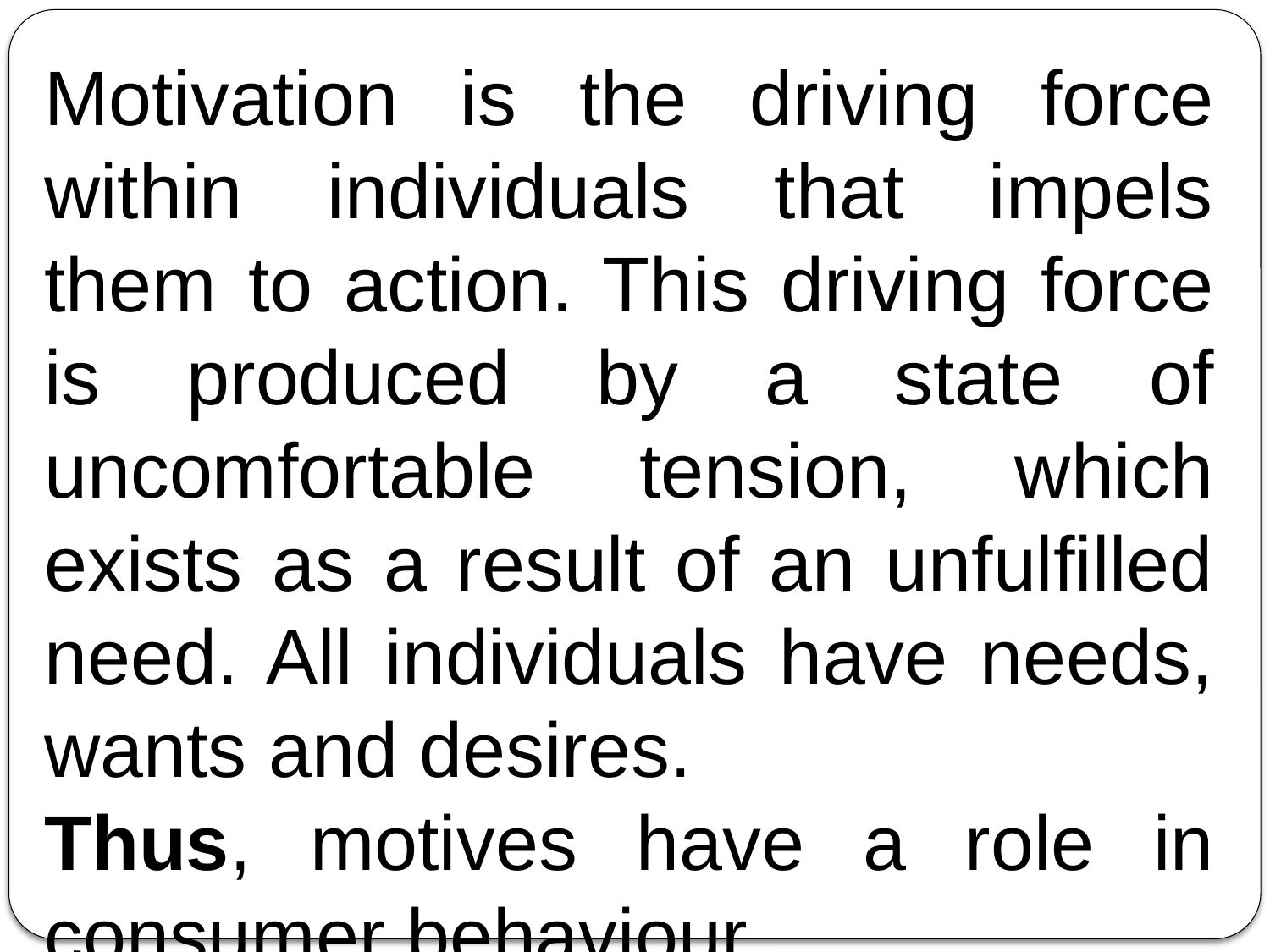

Motivation is the driving force within individuals that impels them to action. This driving force is produced by a state of uncomfortable tension, which exists as a result of an unfulfilled need. All individuals have needs, wants and desires.
Thus, motives have a role in consumer behaviour.